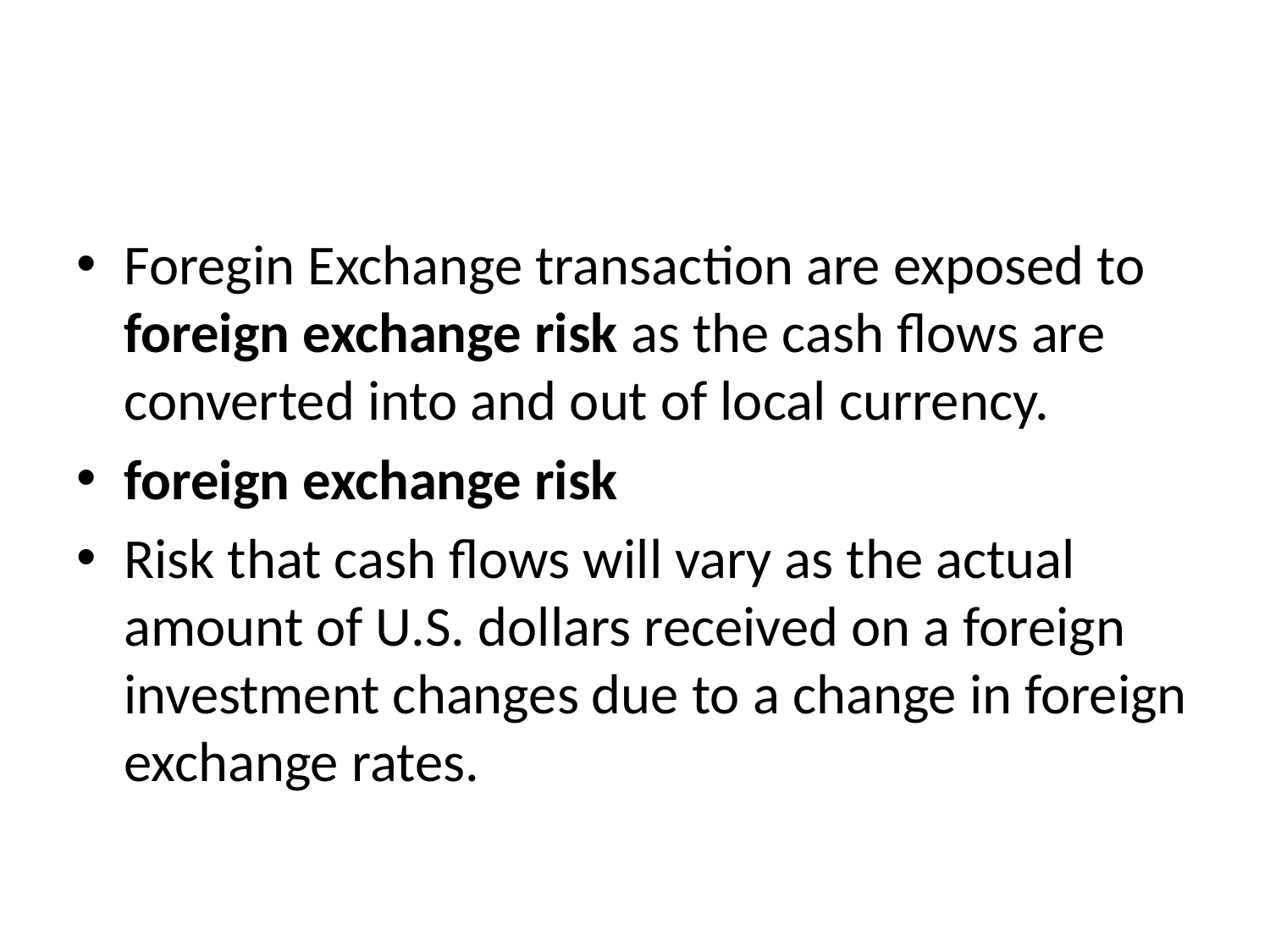

#
Foregin Exchange transaction are exposed to foreign exchange risk as the cash flows are converted into and out of local currency.
foreign exchange risk
Risk that cash flows will vary as the actual amount of U.S. dollars received on a foreign investment changes due to a change in foreign exchange rates.